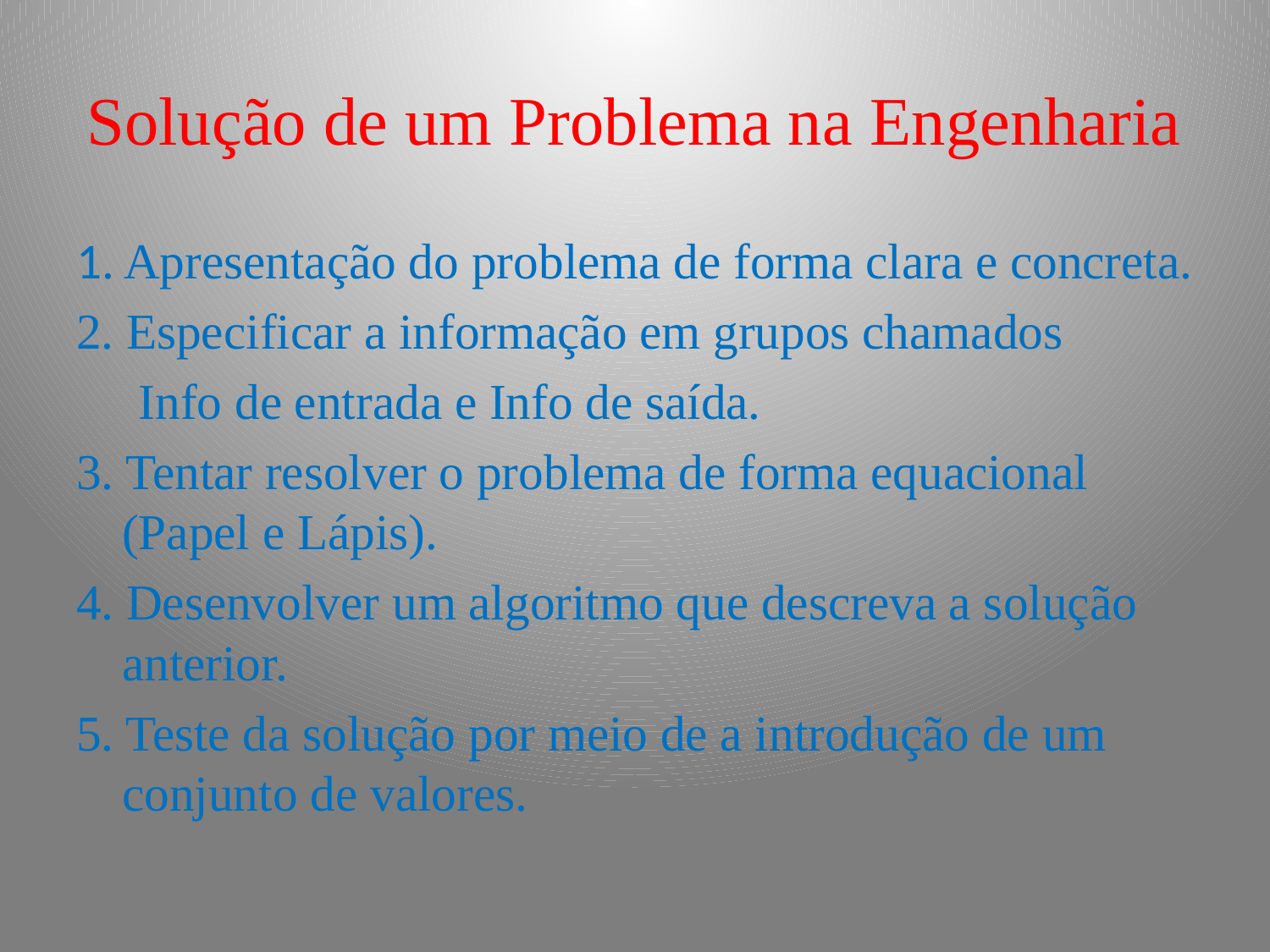

# Solução de um Problema na Engenharia
1. Apresentação do problema de forma clara e concreta.
2. Especificar a informação em grupos chamados
     Info de entrada e Info de saída.
3. Tentar resolver o problema de forma equacional (Papel e Lápis).
4. Desenvolver um algoritmo que descreva a solução anterior.
5. Teste da solução por meio de a introdução de um conjunto de valores.